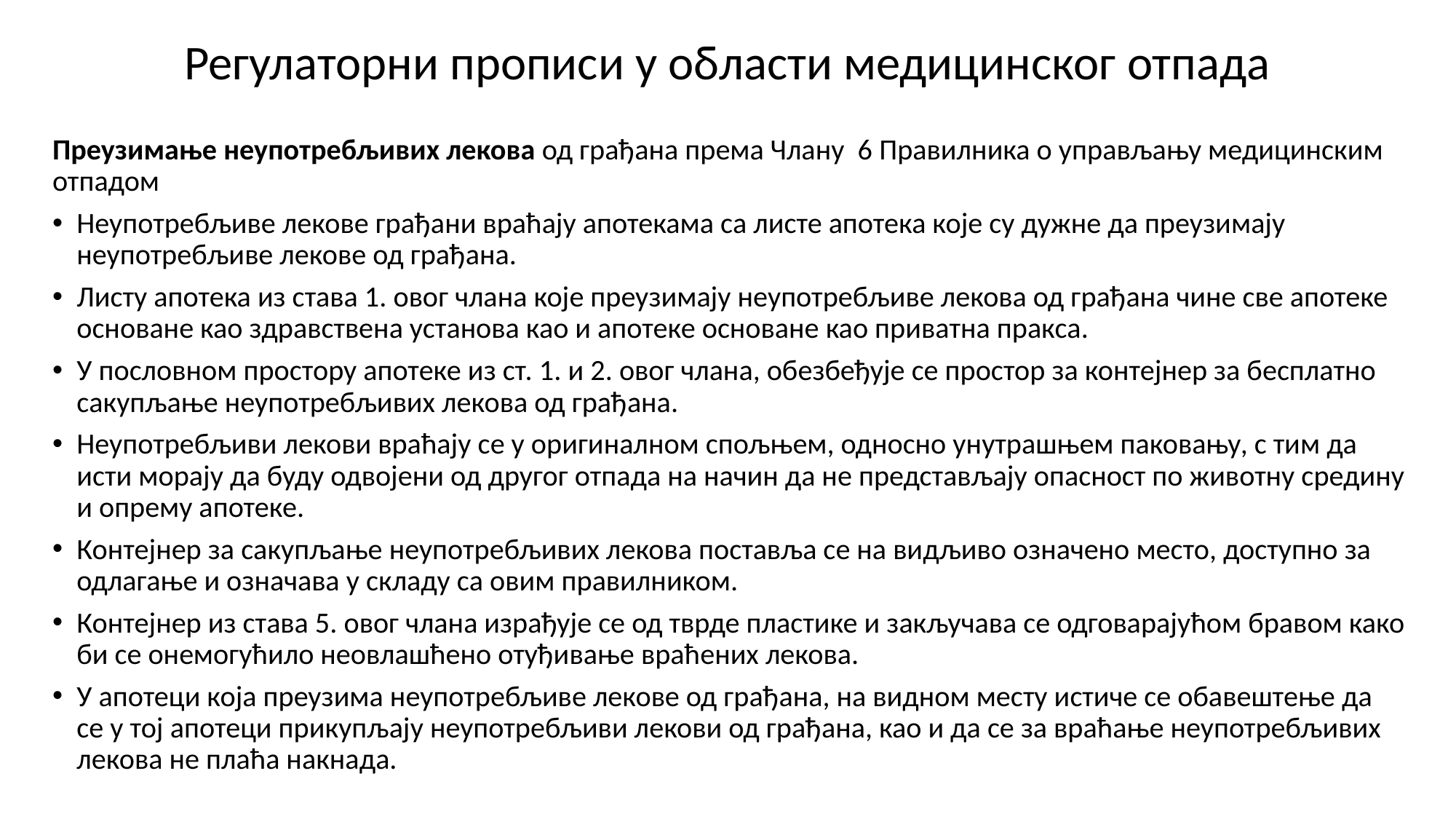

# Регулаторни прописи у области медицинског отпада
Преузимање неупотребљивих лекова од грађана према Члану  6 Правилника о управљању медицинским отпадом
Неупотребљиве лекове грађани враћају апотекама са листе апотека које су дужне да преузимају неупотребљиве лекове од грађана.
Листу апотека из става 1. овог члана које преузимају неупотребљиве лекова од грађана чине све апотеке основане као здравствена установа као и апотеке основане као приватна пракса.
У пословном простору апотеке из ст. 1. и 2. овог члана, обезбеђује се простор за контејнер за бесплатно сакупљање неупотребљивих лекова од грађана.
Неупотребљиви лекови враћају се у оригиналном спољњем, односно унутрашњем паковању, с тим да исти морају да буду одвојени од другог отпада на начин да не представљају опасност по животну средину и опрему апотеке.
Контејнер за сакупљање неупотребљивих лекова поставља се на видљиво означено место, доступно за одлагање и означава у складу са овим правилником.
Контејнер из става 5. овог члана израђује се од тврде пластике и закључава се одговарајућом бравом како би се онемогућило неовлашћено отуђивање враћених лекова.
У апотеци која преузима неупотребљиве лекове од грађана, на видном месту истиче се обавештење да се у тој апотеци прикупљају неупотребљиви лекови од грађана, као и да се за враћање неупотребљивих лекова не плаћа накнада.